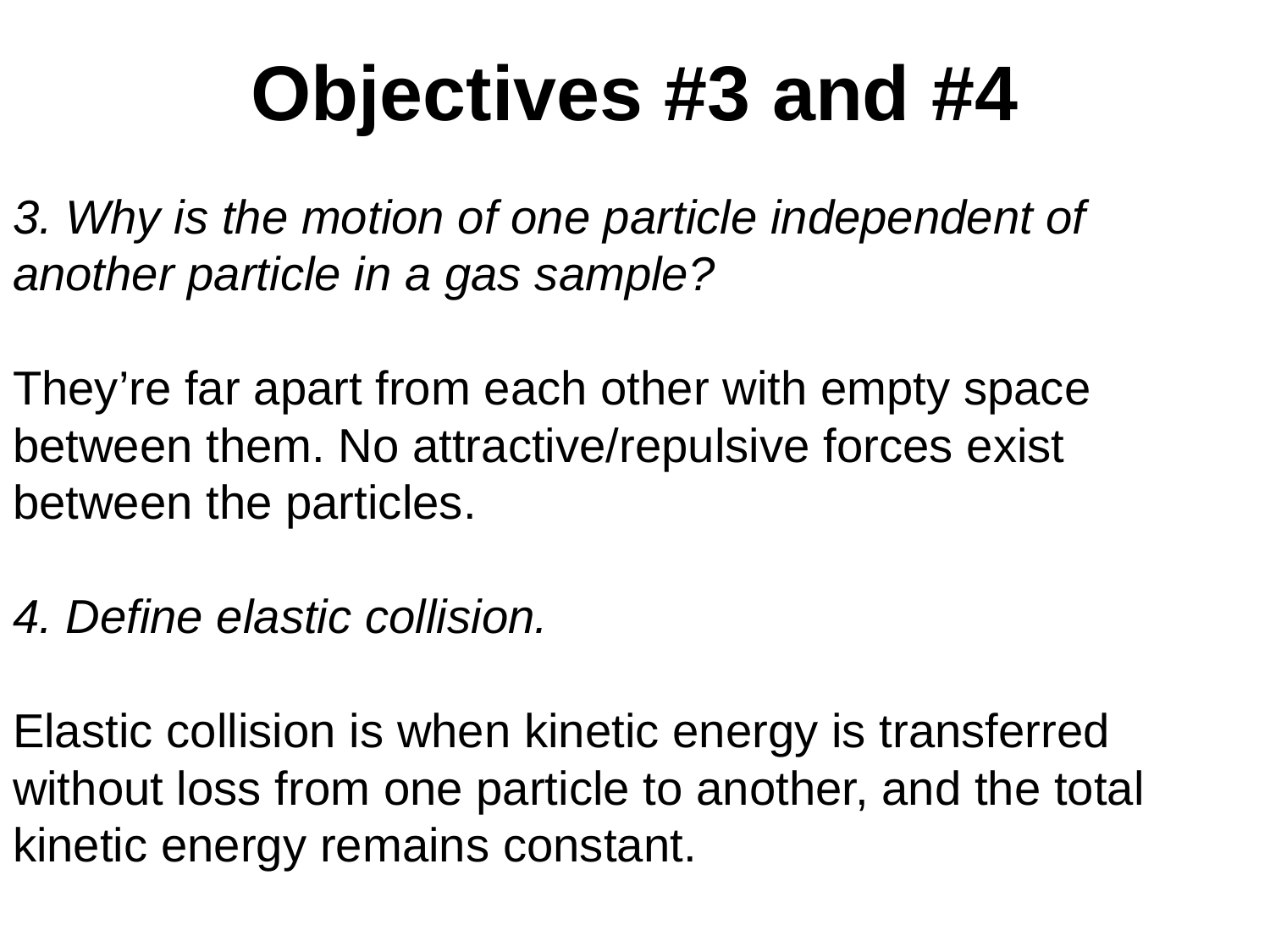

Objectives #3 and #4
3. Why is the motion of one particle independent of another particle in a gas sample?

They’re far apart from each other with empty space between them. No attractive/repulsive forces exist between the particles.

4. Define elastic collision.

Elastic collision is when kinetic energy is transferred without loss from one particle to another, and the total kinetic energy remains constant.